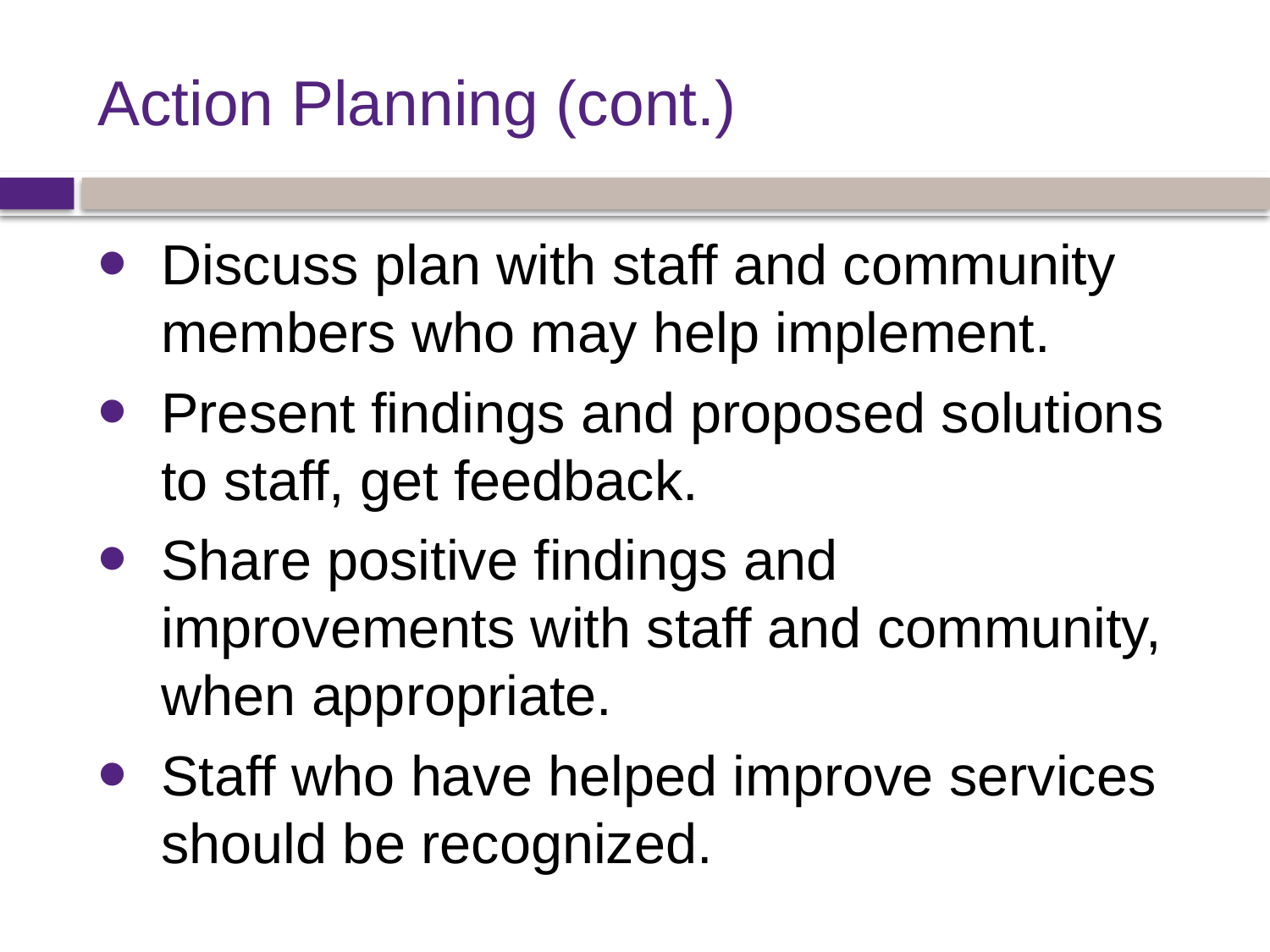

# Action Planning (cont.)
Discuss plan with staff and community members who may help implement.
Present findings and proposed solutions to staff, get feedback.
Share positive findings and improvements with staff and community, when appropriate.
Staff who have helped improve services should be recognized.